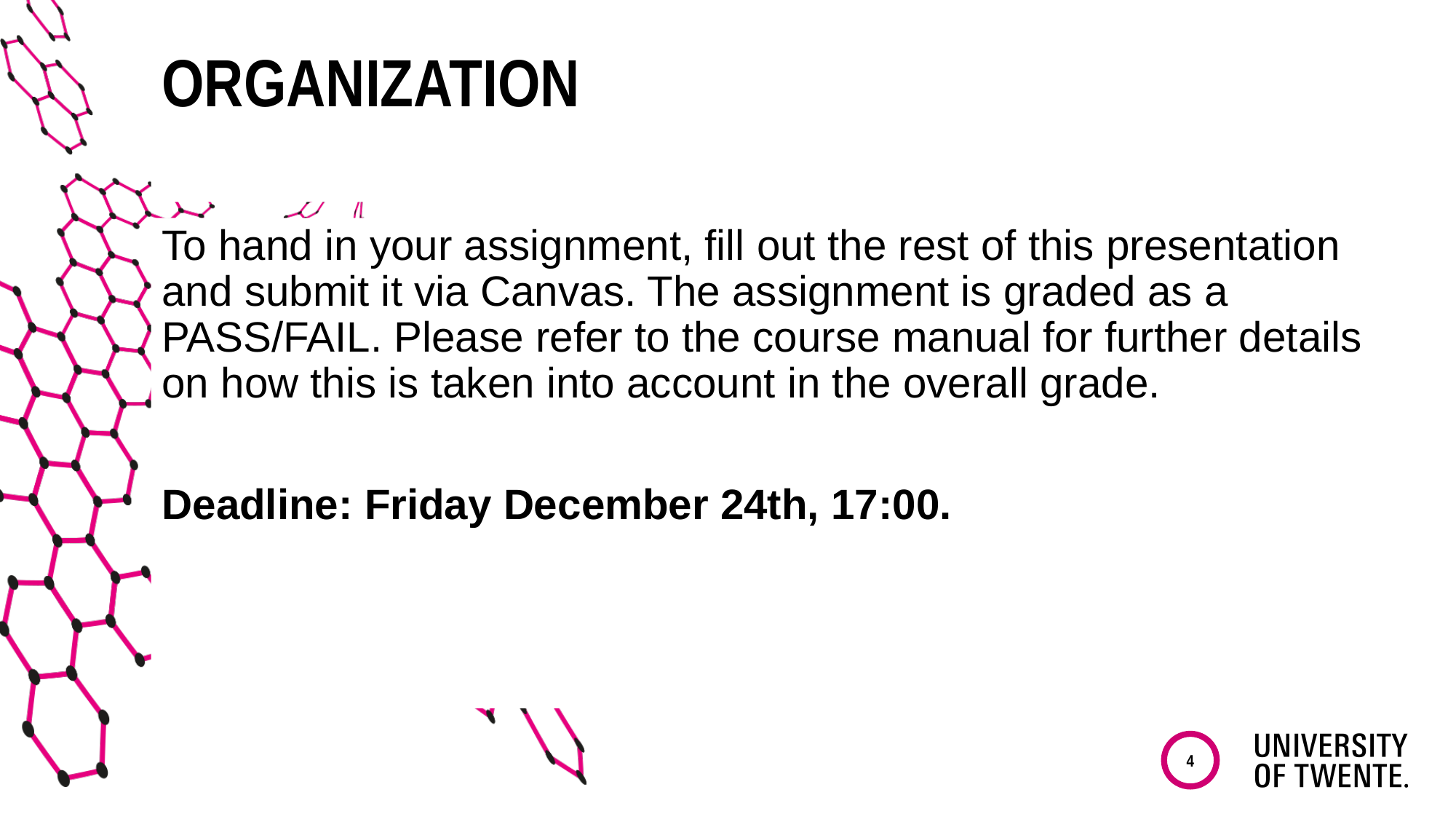

# Organization
To hand in your assignment, fill out the rest of this presentation and submit it via Canvas. The assignment is graded as a PASS/FAIL. Please refer to the course manual for further details on how this is taken into account in the overall grade.

Deadline: Friday December 24th, 17:00.
4